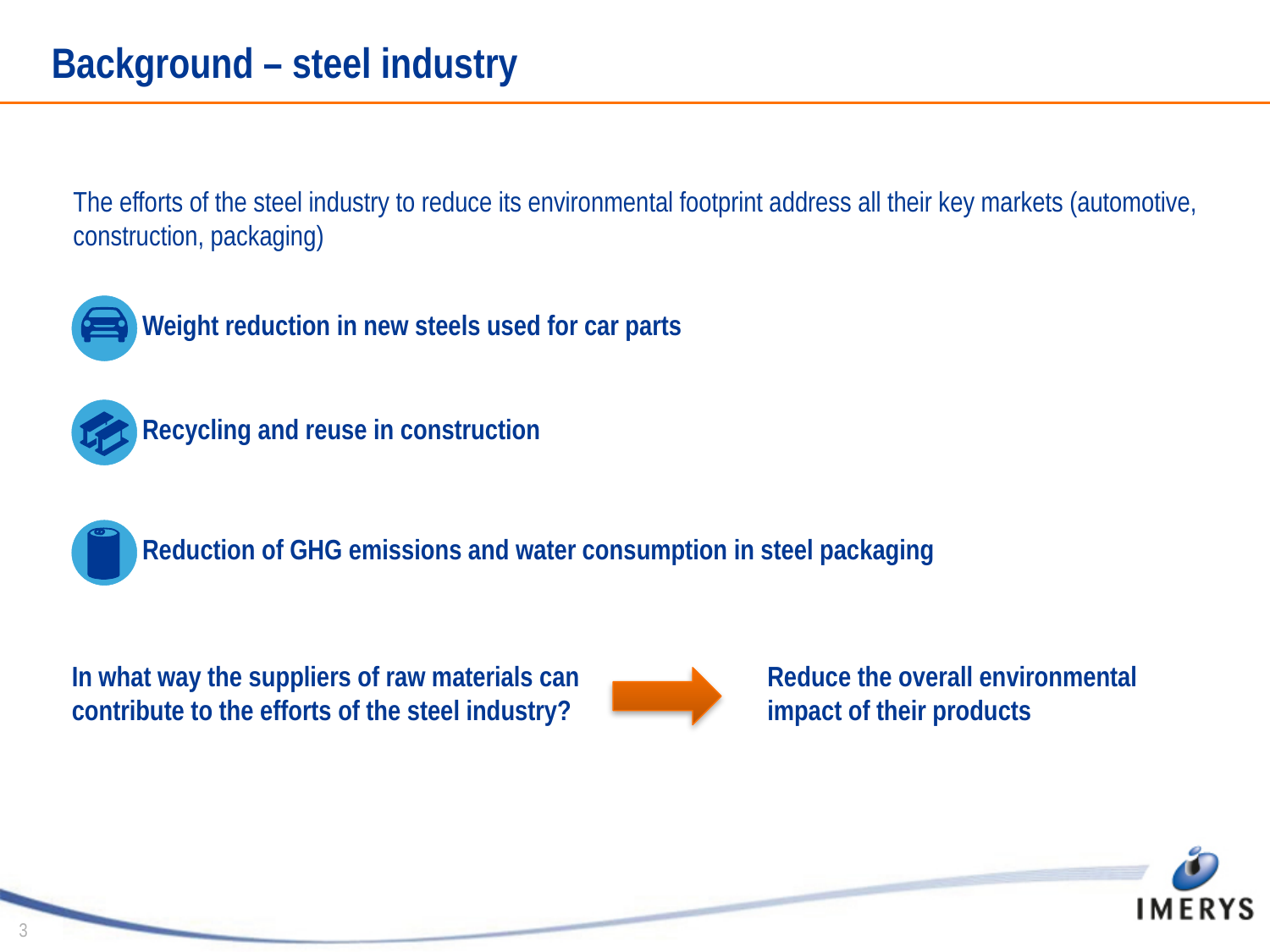

# Background – steel industry
The efforts of the steel industry to reduce its environmental footprint address all their key markets (automotive, construction, packaging)

Weight reduction in new steels used for car parts

Recycling and reuse in construction

Reduction of GHG emissions and water consumption in steel packaging
In what way the suppliers of raw materials can contribute to the efforts of the steel industry?
Reduce the overall environmental impact of their products

3